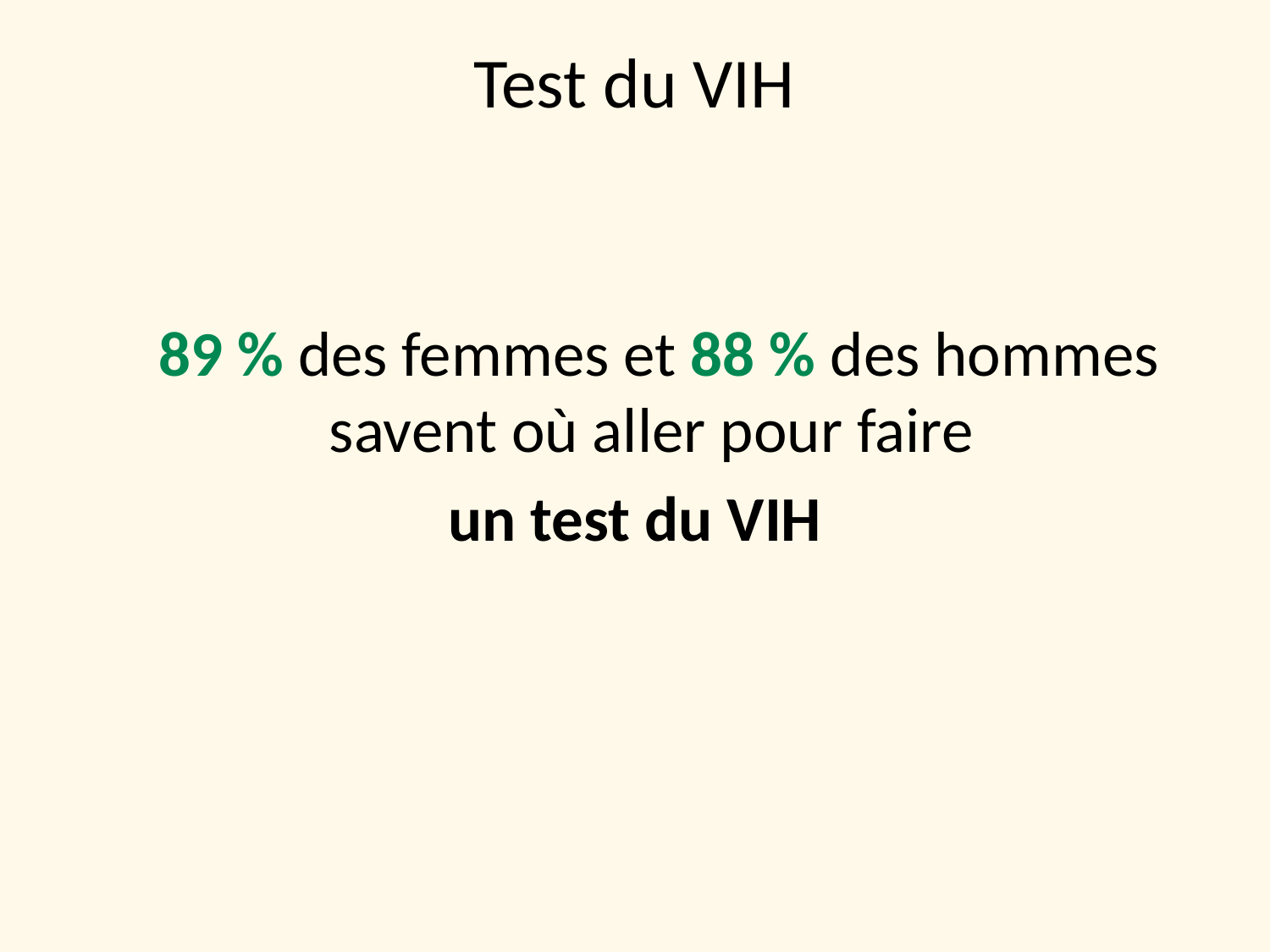

# Test du VIH
	89 % des femmes et 88 % des hommes savent où aller pour faire
un test du VIH